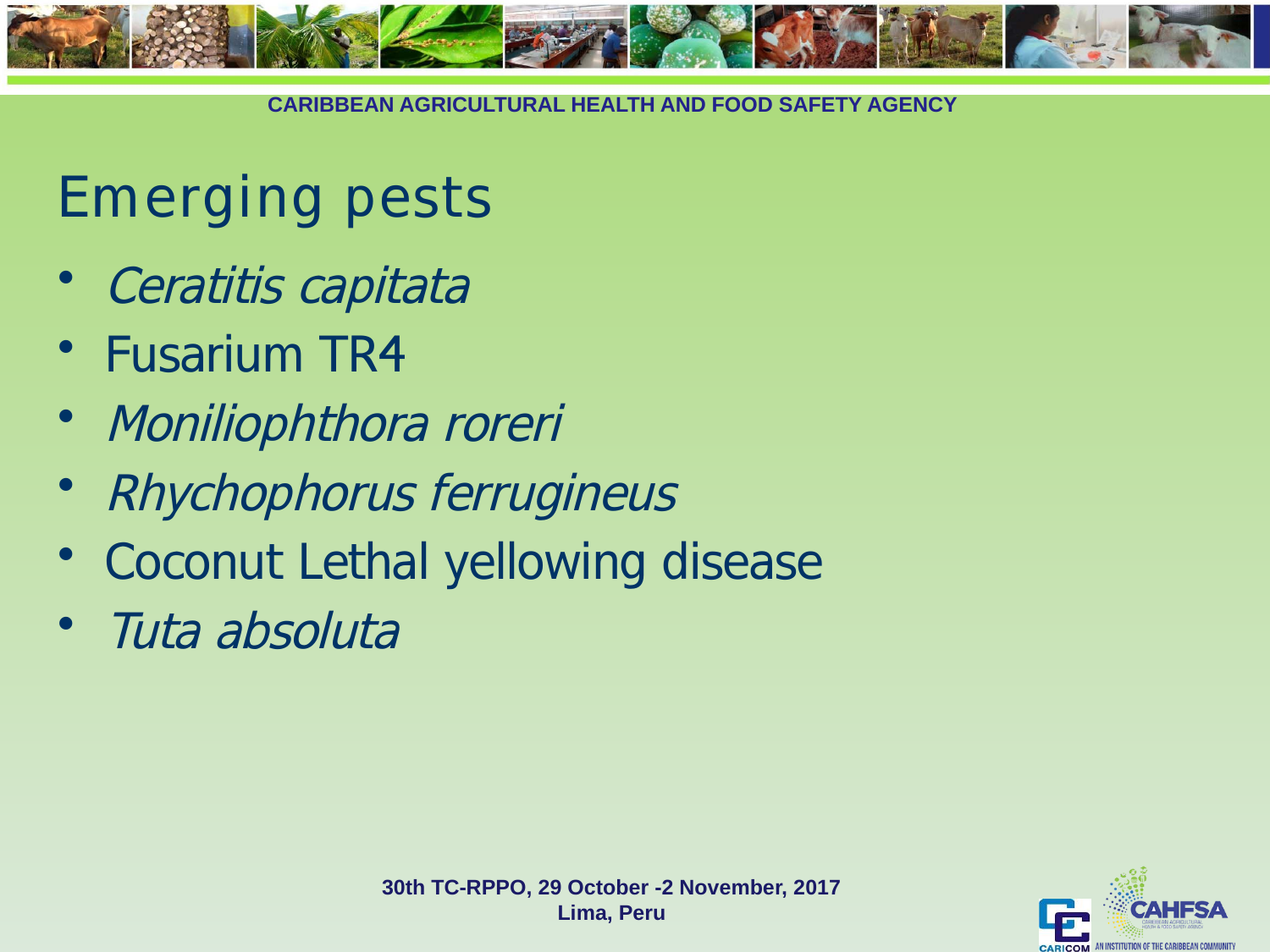

Emerging pests
Ceratitis capitata
Fusarium TR4
Moniliophthora roreri
Rhychophorus ferrugineus
Coconut Lethal yellowing disease
Tuta absoluta